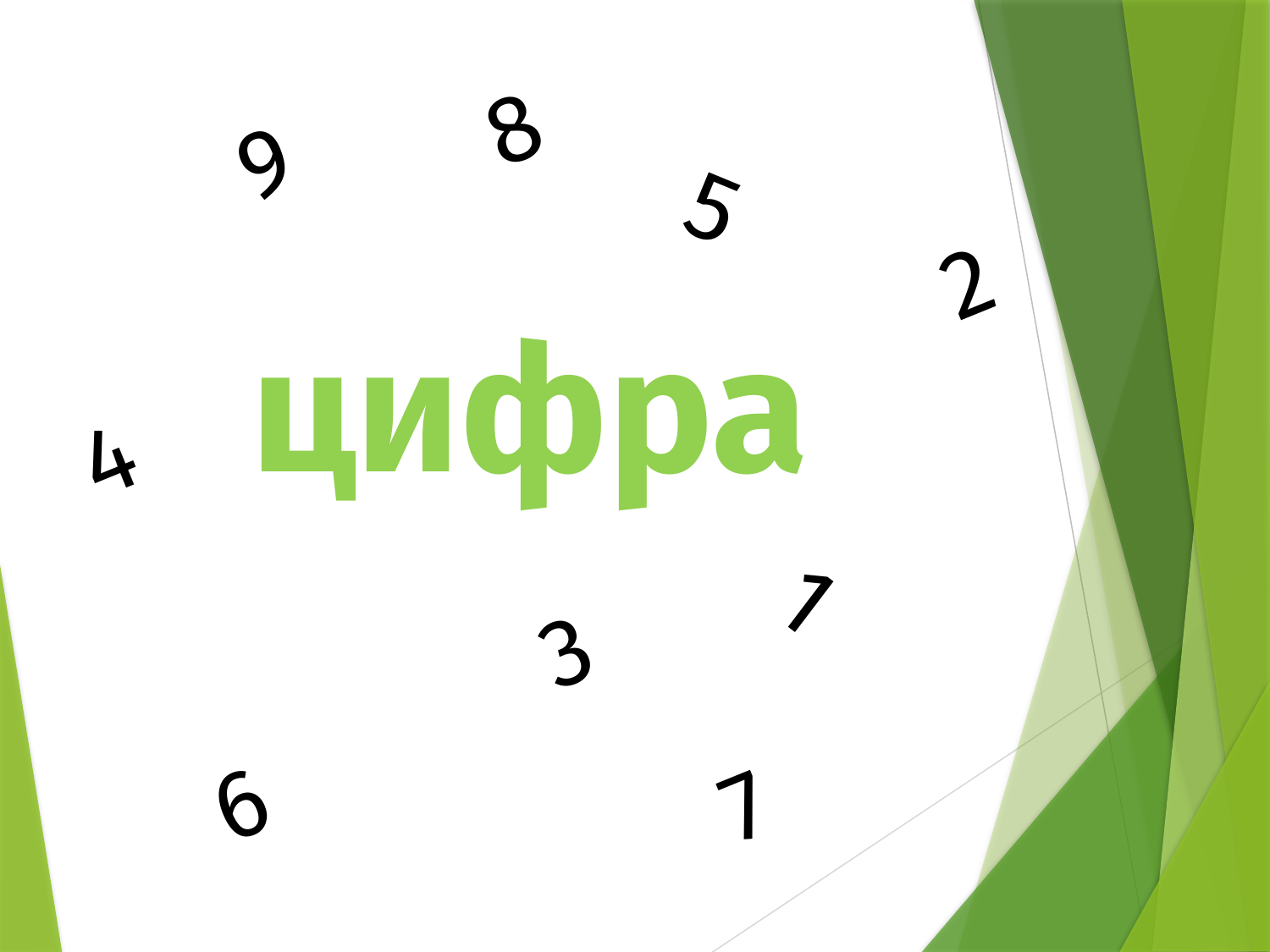

8

 цифра
9
5
2
4
1
3
6
7